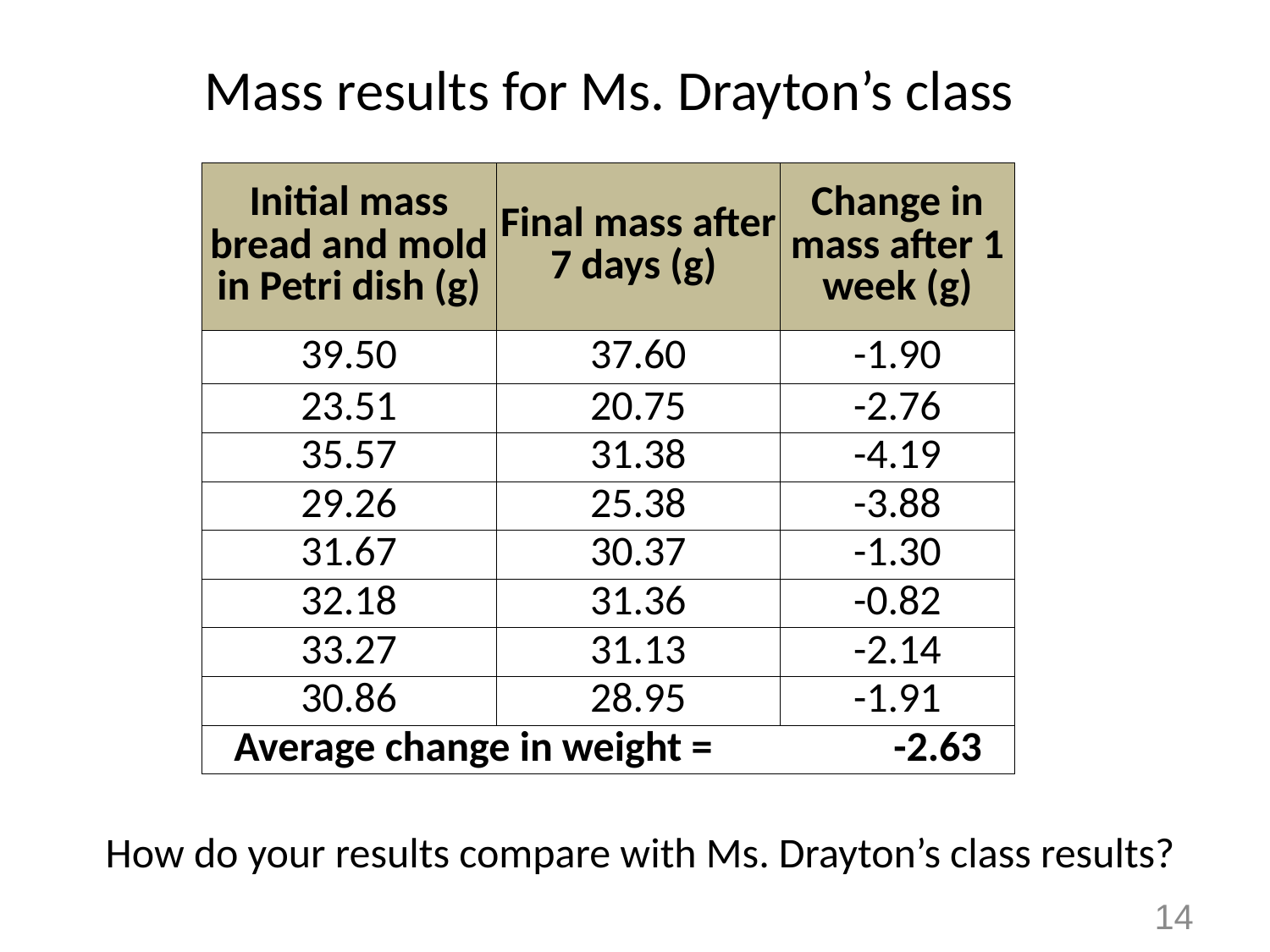

# Mass results for Ms. Drayton’s class
| Initial mass bread and mold in Petri dish (g) | Final mass after 7 days (g) | Change in mass after 1 week (g) |
| --- | --- | --- |
| 39.50 | 37.60 | -1.90 |
| 23.51 | 20.75 | -2.76 |
| 35.57 | 31.38 | -4.19 |
| 29.26 | 25.38 | -3.88 |
| 31.67 | 30.37 | -1.30 |
| 32.18 | 31.36 | -0.82 |
| 33.27 | 31.13 | -2.14 |
| 30.86 | 28.95 | -1.91 |
| Average change in weight = -2.63 |  |  |
How do your results compare with Ms. Drayton’s class results?
14